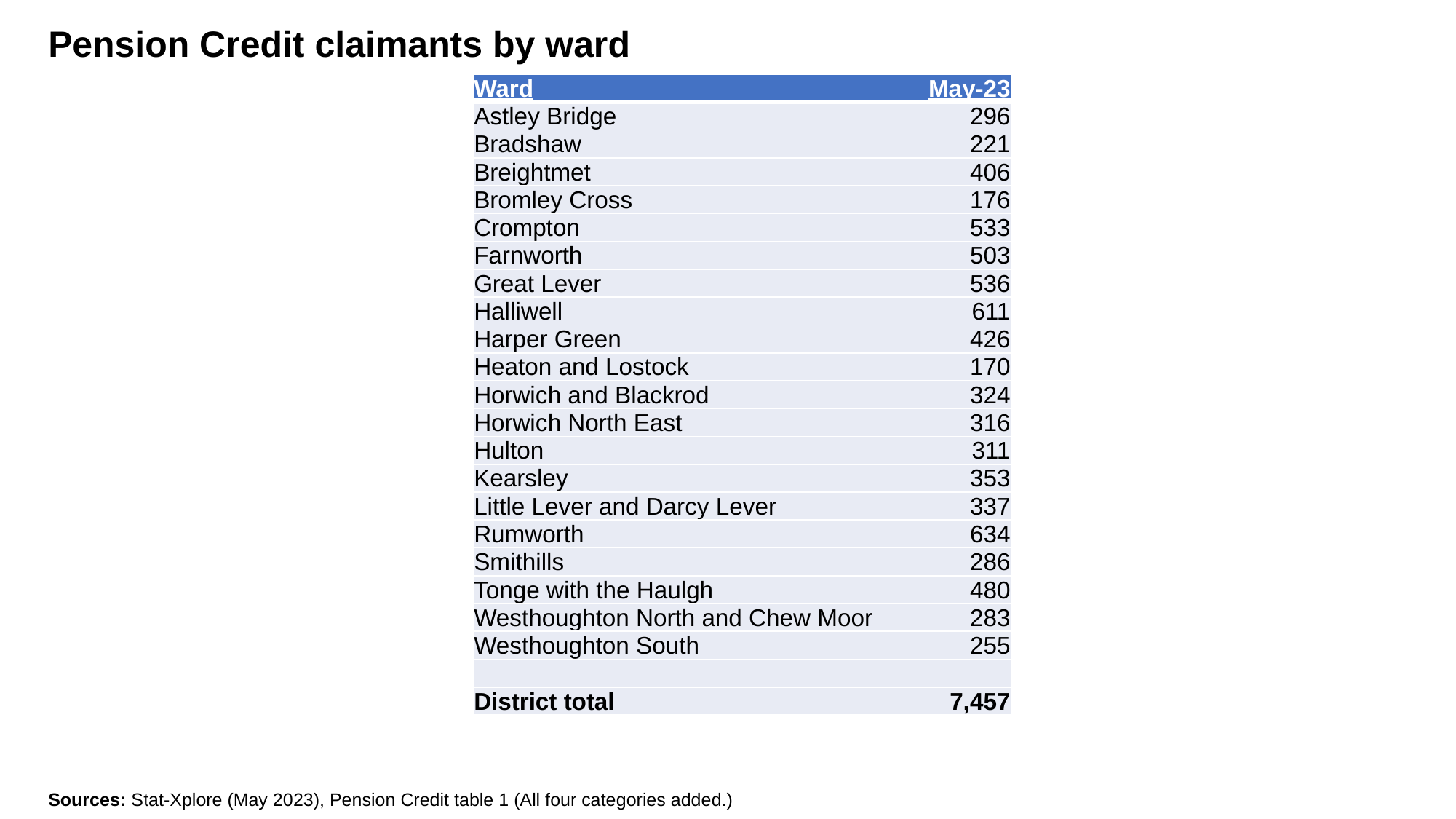

Pension Credit claimants by ward
Pension Credit claimants by ward
| Ward | May-23 |
| --- | --- |
| Astley Bridge | 296 |
| Bradshaw | 221 |
| Breightmet | 406 |
| Bromley Cross | 176 |
| Crompton | 533 |
| Farnworth | 503 |
| Great Lever | 536 |
| Halliwell | 611 |
| Harper Green | 426 |
| Heaton and Lostock | 170 |
| Horwich and Blackrod | 324 |
| Horwich North East | 316 |
| Hulton | 311 |
| Kearsley | 353 |
| Little Lever and Darcy Lever | 337 |
| Rumworth | 634 |
| Smithills | 286 |
| Tonge with the Haulgh | 480 |
| Westhoughton North and Chew Moor | 283 |
| Westhoughton South | 255 |
|  |  |
| District total | 7,457 |
Sources: Stat-Xplore (May 2023), Pension Credit table 1 (All four categories added.)